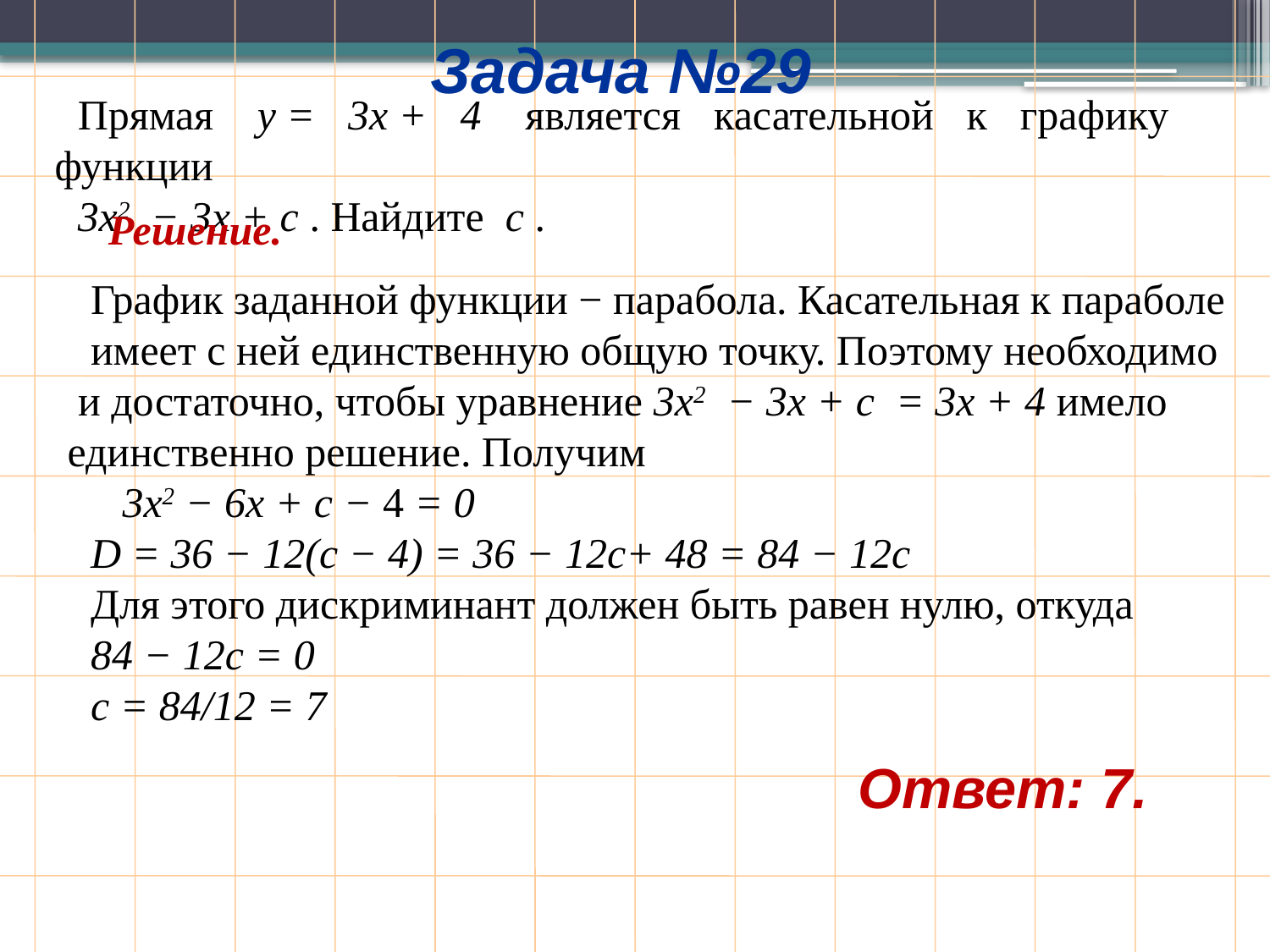

Задача №29

Прямая  y = 3x + 4  является касательной к графику функции
3x2  − 3x + с . Найдите  с .
Решение.
График заданной функции − парабола. Касательная к параболе
имеет с ней единственную общую точку. Поэтому необходимо   и достаточно, чтобы уравнение 3x2  − 3x + с  = 3x + 4 имело единственно решение. Получим
   3x2 − 6x + с − 4 = 0
D = 36 − 12(с − 4) = 36 − 12с+ 48 = 84 − 12с
Для этого дискриминант должен быть равен нулю, откуда
84 − 12с = 0
с = 84/12 = 7
Ответ: 7.